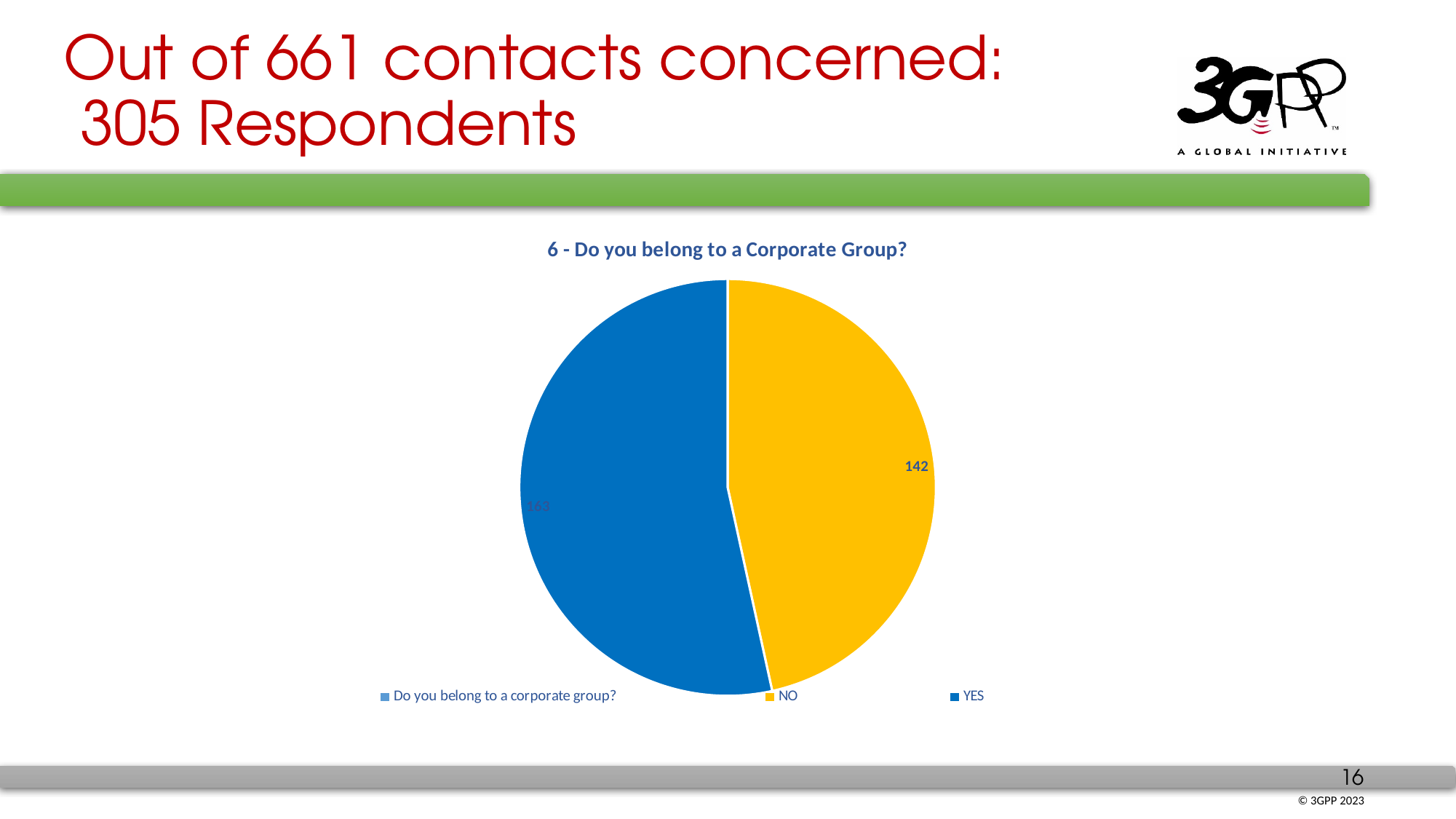

# Out of 661 contacts concerned: 305 Respondents

### Chart: 6 - Do you belong to a Corporate Group?

| Category |  |  |
|---|---|---|
| Do you belong to a corporate group? | None | None |
| NO  | 142.0 | None |
| YES | 163.0 | None |